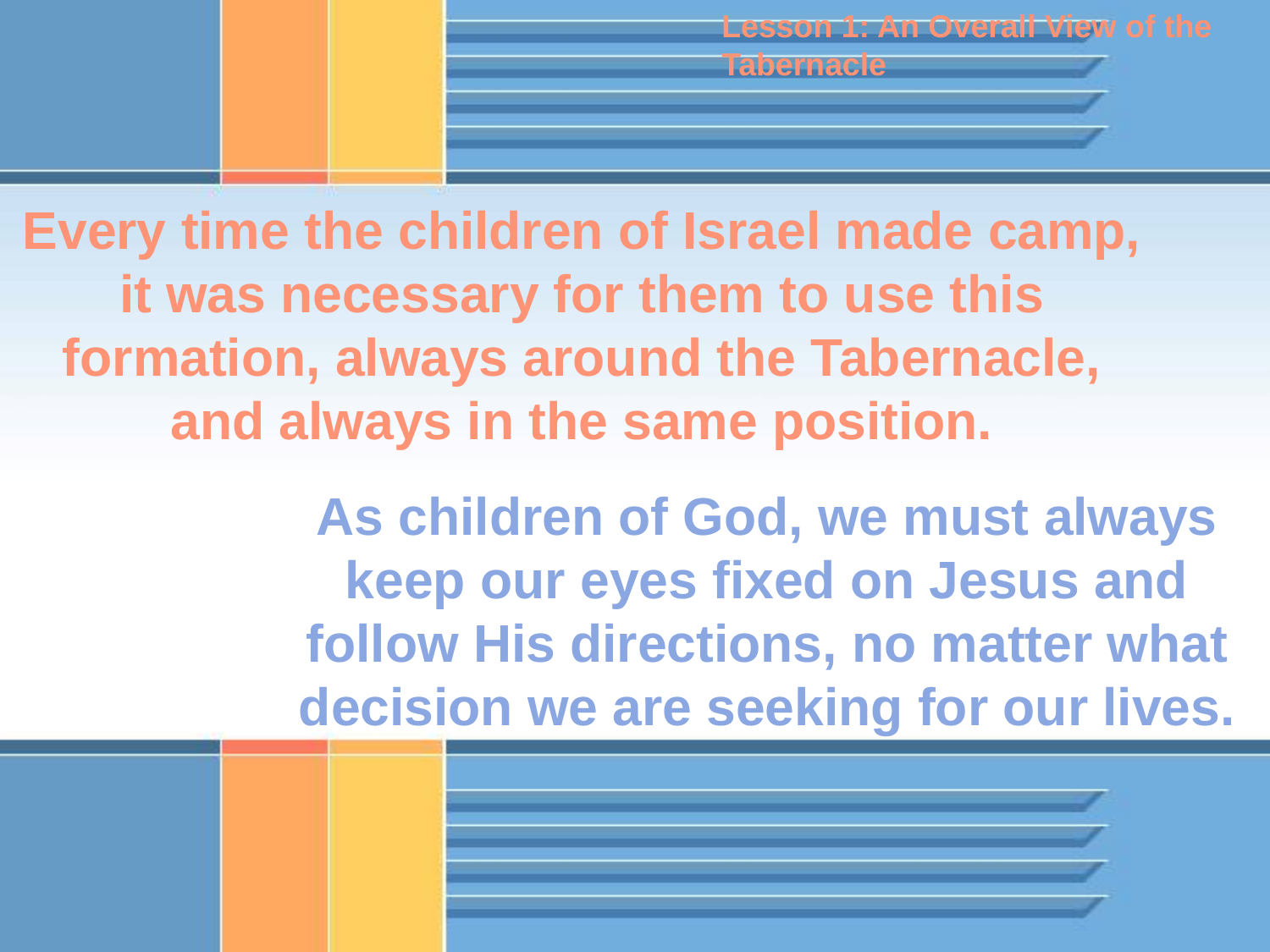

Lesson 1: An Overall View of the Tabernacle
Every time the children of Israel made camp, it was necessary for them to use this formation, always around the Tabernacle, and always in the same position.
As children of God, we must always keep our eyes fixed on Jesus and follow His directions, no matter what decision we are seeking for our lives.